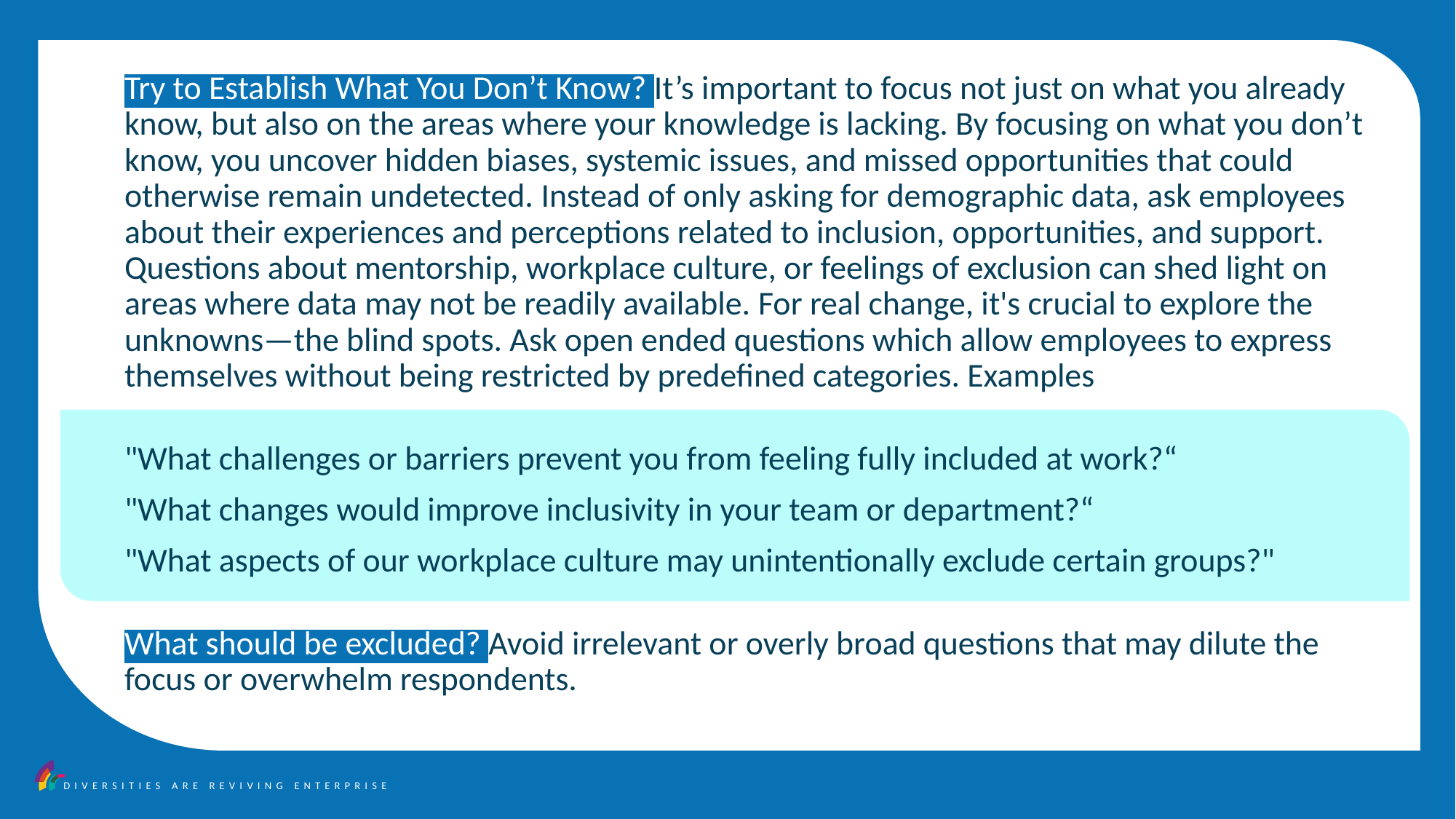

Try to Establish What You Don’t Know? It’s important to focus not just on what you already know, but also on the areas where your knowledge is lacking. By focusing on what you don’t know, you uncover hidden biases, systemic issues, and missed opportunities that could otherwise remain undetected. Instead of only asking for demographic data, ask employees about their experiences and perceptions related to inclusion, opportunities, and support. Questions about mentorship, workplace culture, or feelings of exclusion can shed light on areas where data may not be readily available. For real change, it's crucial to explore the unknowns—the blind spots. Ask open ended questions which allow employees to express themselves without being restricted by predefined categories. Examples

"What challenges or barriers prevent you from feeling fully included at work?“
"What changes would improve inclusivity in your team or department?“
"What aspects of our workplace culture may unintentionally exclude certain groups?"

What should be excluded? Avoid irrelevant or overly broad questions that may dilute the focus or overwhelm respondents.